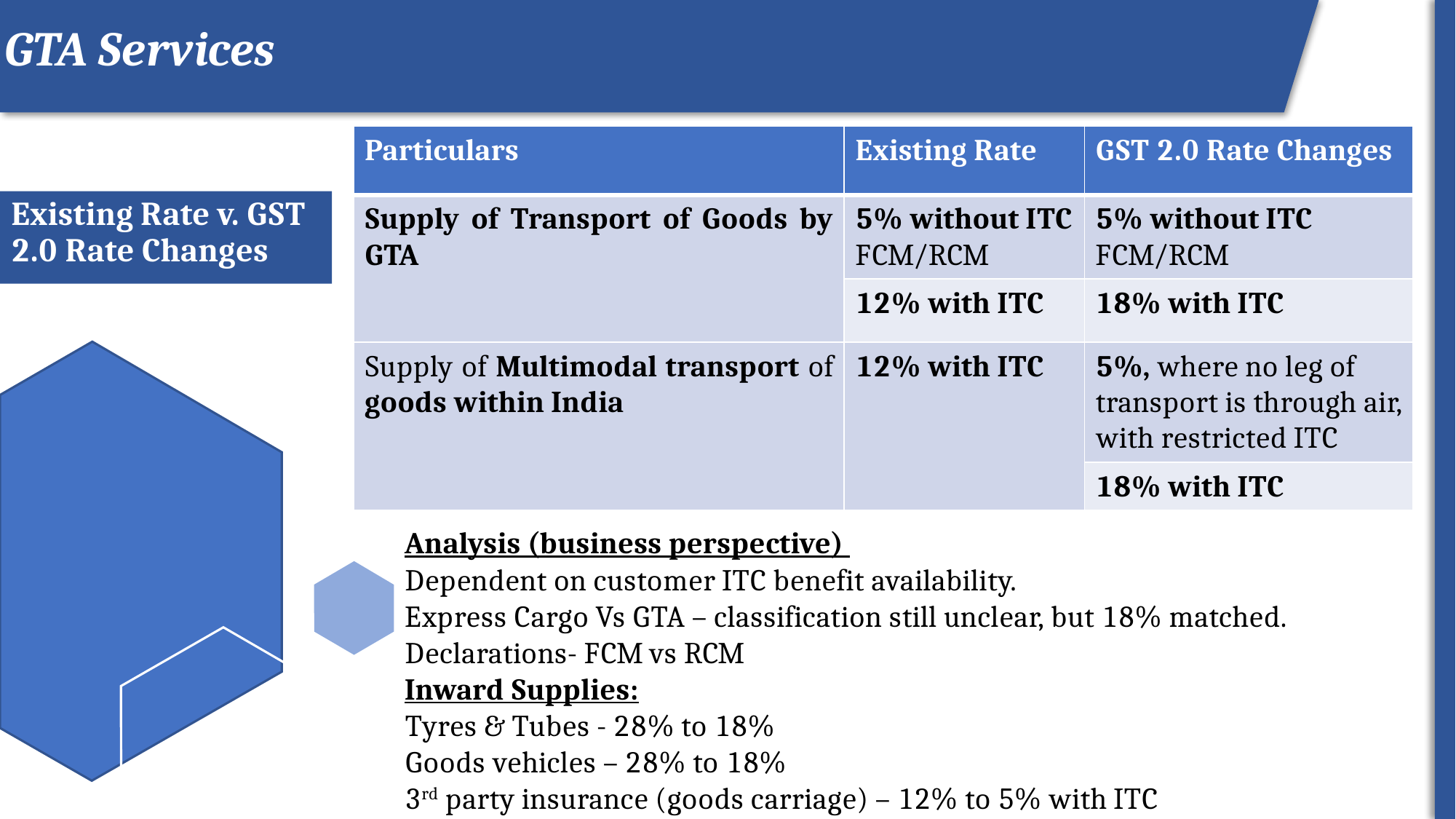

GTA Services
| Particulars | Existing Rate | GST 2.0 Rate Changes |
| --- | --- | --- |
| Supply of Transport of Goods by GTA | 5% without ITC FCM/RCM | 5% without ITC FCM/RCM |
|  | 12% with ITC | 18% with ITC |
| Supply of Multimodal transport of goods within India | 12% with ITC | 5%, where no leg of transport is through air, with restricted ITC |
|  |  | 18% with ITC |
ROI
# Existing Rate v. GST 2.0 Rate Changes
Analysis (business perspective)
Dependent on customer ITC benefit availability.
Express Cargo Vs GTA – classification still unclear, but 18% matched.
Declarations- FCM vs RCM
Inward Supplies:
Tyres & Tubes - 28% to 18%
Goods vehicles – 28% to 18%
3rd party insurance (goods carriage) – 12% to 5% with ITC

39